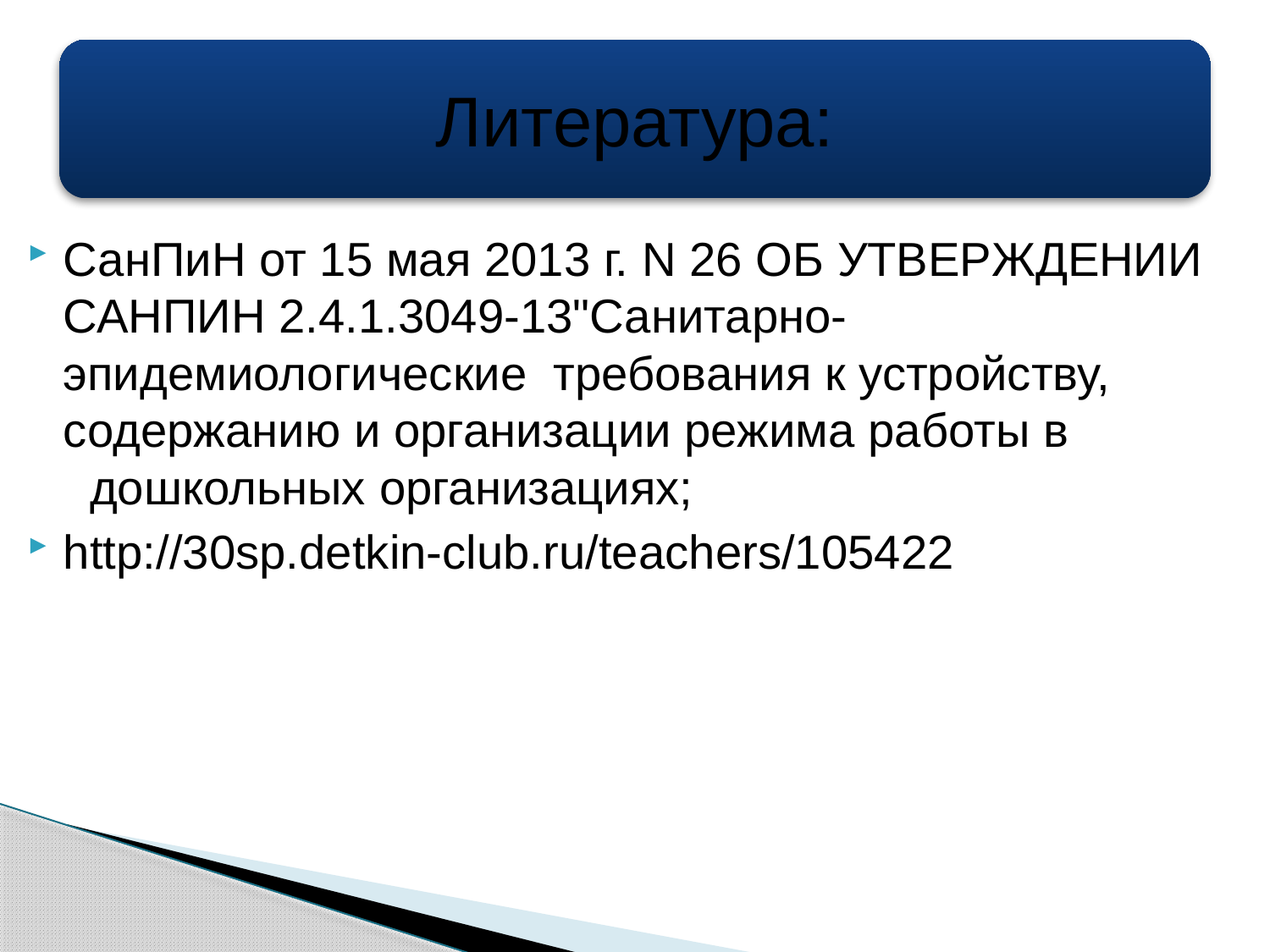

# ё
Литература:
СанПиН от 15 мая 2013 г. N 26 ОБ УТВЕРЖДЕНИИ САНПИН 2.4.1.3049-13"Санитарно-эпидемиологические  требования к устройству, содержанию и организации режима работы в   дошкольных организациях;
http://30sp.detkin-club.ru/teachers/105422